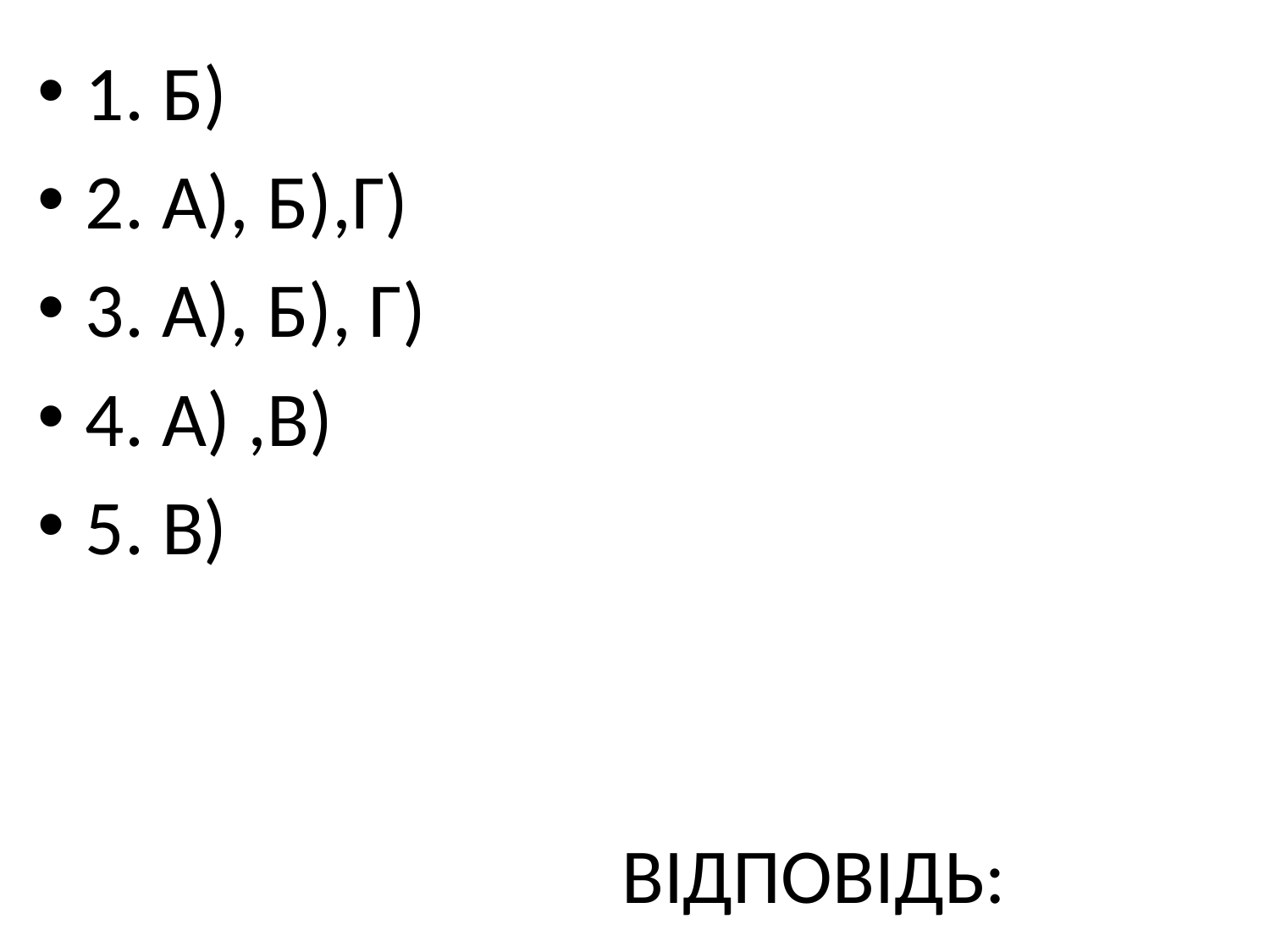

1. Б)
2. А), Б),Г)
3. А), Б), Г)
4. А) ,В)
5. В)
# ВІДПОВІДЬ: